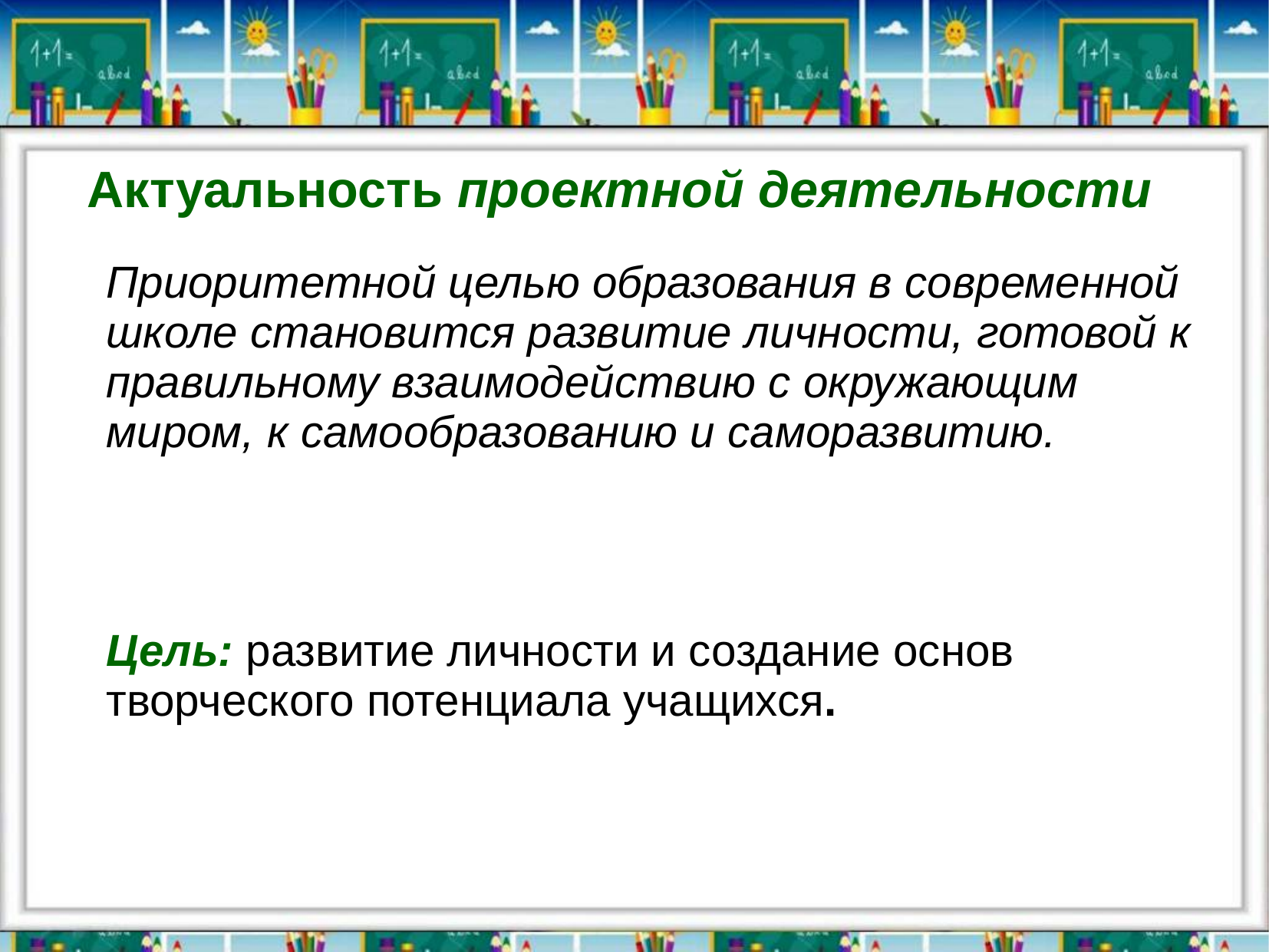

# Актуальность проектной деятельности
Приоритетной целью образования в современной школе становится развитие личности, готовой к правильному взаимодействию с окружающим миром, к самообразованию и саморазвитию.

Цель: развитие личности и создание основ творческого потенциала учащихся.